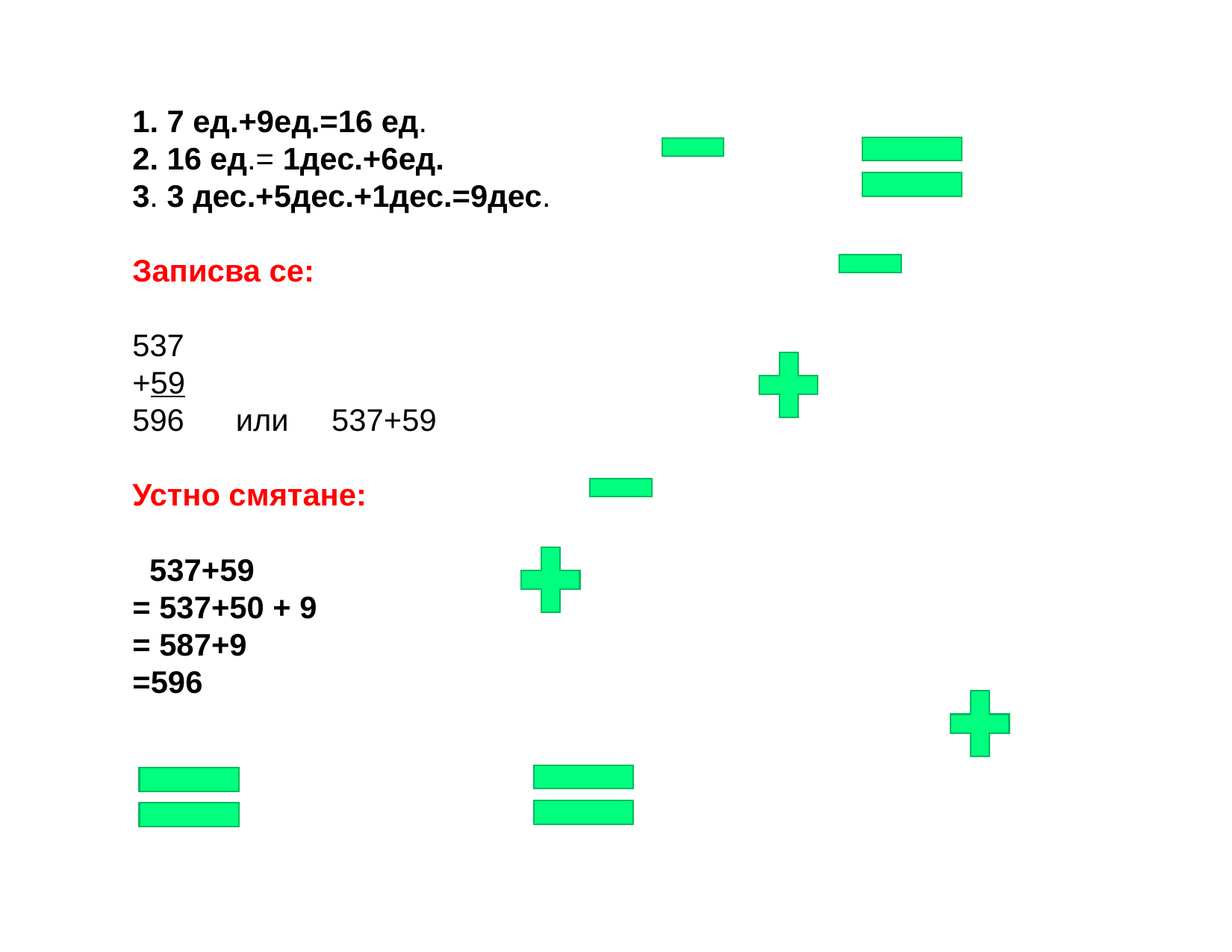

1. 7 ед.+9ед.=16 ед.
2. 16 ед.= 1дес.+6ед.
3. 3 дес.+5дес.+1дес.=9дес.

Записва се:
537
+59
596      или     537+59

Устно смятане:

  537+59
= 537+50 + 9
= 587+9
=596